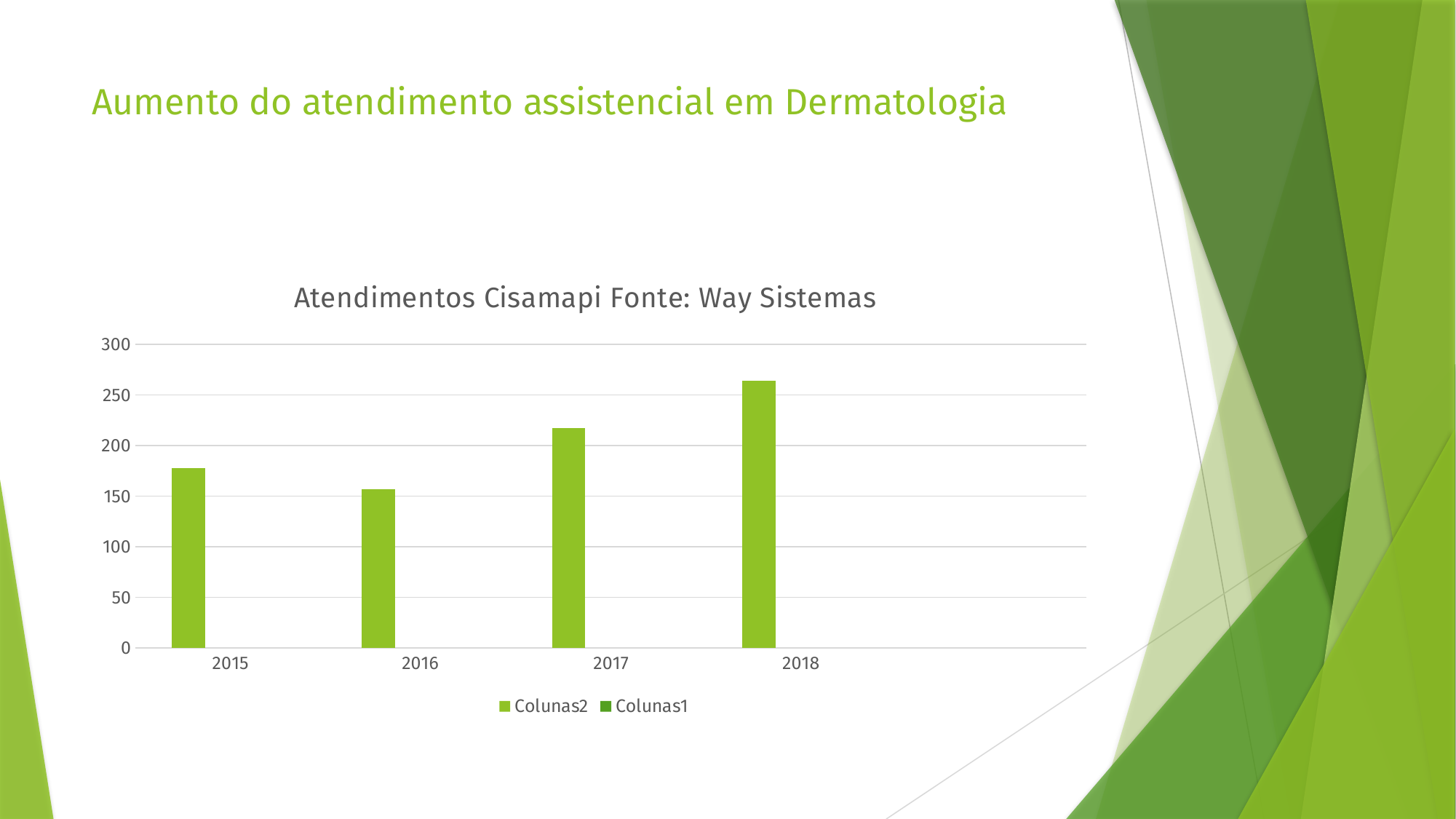

# Aumento do atendimento assistencial em Dermatologia

### Chart: Atendimentos Cisamapi Fonte: Way Sistemas

| Category | Colunas2 | Colunas1 | Coluna1 |
|---|---|---|---|
| 2015 | 178.0 | None | None |
| 2016 | 157.0 | None | None |
| 2017 | 217.0 | None | None |
| 2018 | 264.0 | None | None |